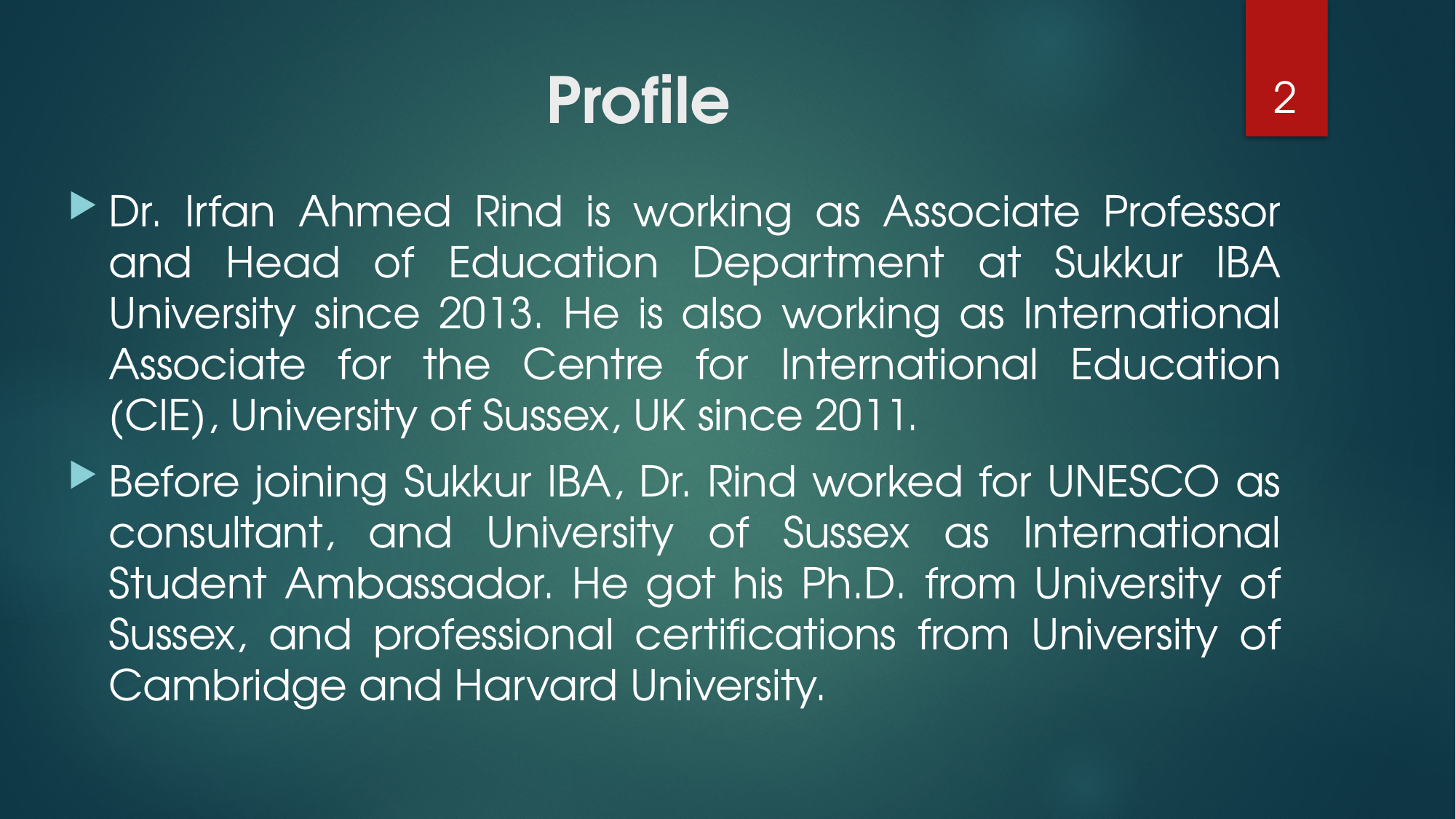

2
# Profile
Dr. Irfan Ahmed Rind is working as Associate Professor and Head of Education Department at Sukkur IBA University since 2013. He is also working as International Associate for the Centre for International Education (CIE), University of Sussex, UK since 2011.
Before joining Sukkur IBA, Dr. Rind worked for UNESCO as consultant, and University of Sussex as International Student Ambassador. He got his Ph.D. from University of Sussex, and professional certifications from University of Cambridge and Harvard University.